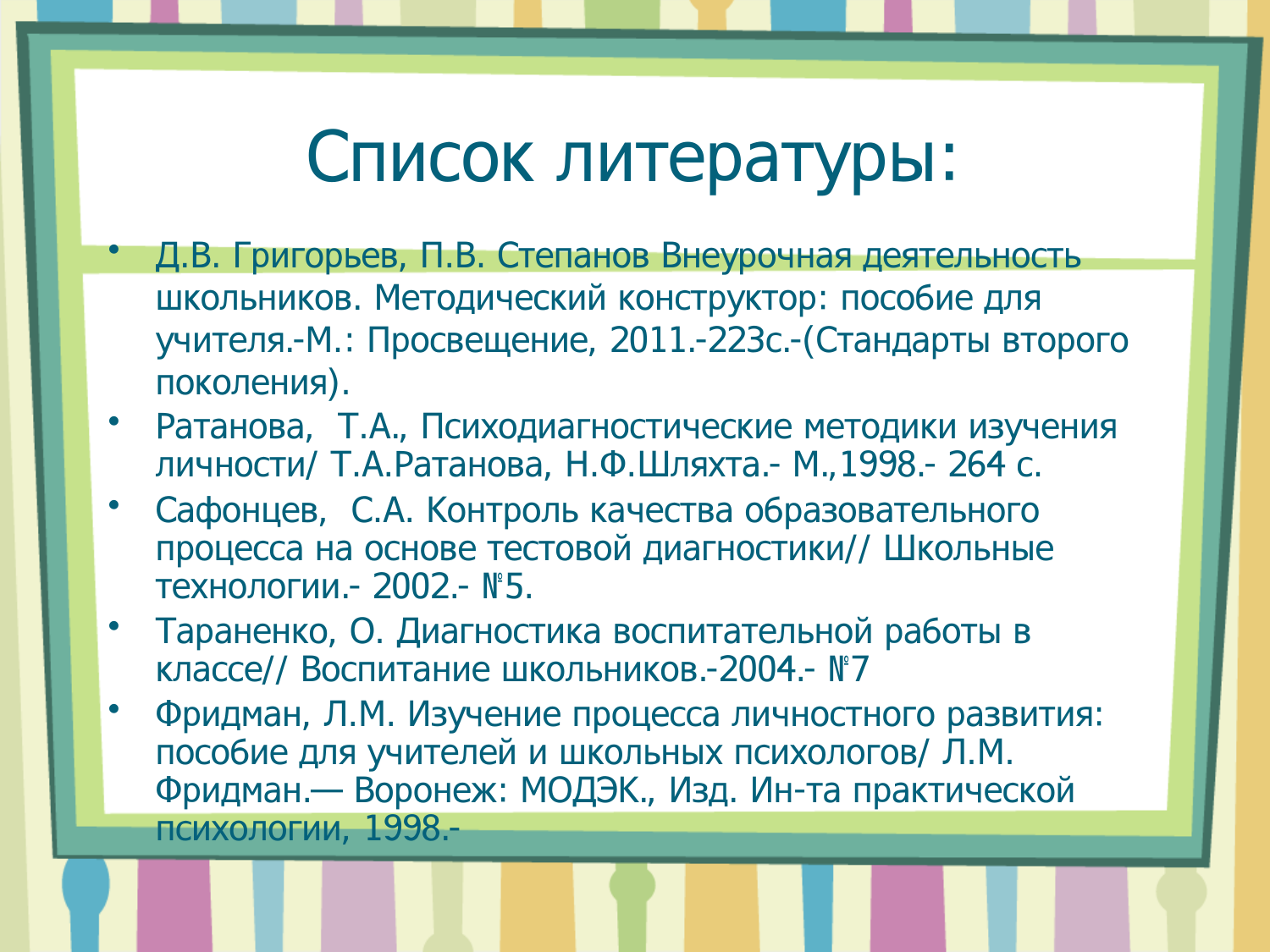

# Список литературы:
Д.В. Григорьев, П.В. Степанов Внеурочная деятельность школьников. Методический конструктор: пособие для учителя.-М.: Просвещение, 2011.-223с.-(Стандарты второго поколения).
Ратанова,  Т.А., Психодиагностические методики изучения личности/ Т.А.Ратанова, Н.Ф.Шляхта.- М.,1998.- 264 с.
Сафонцев,  С.А. Контроль качества образовательного процесса на основе тестовой диагностики// Школьные технологии.- 2002.- №5.
Тараненко, О. Диагностика воспитательной работы в классе// Воспитание школьников.-2004.- №7
Фридман, Л.М. Изучение процесса личностного развития: пособие для учителей и школьных психологов/ Л.М. Фридман.— Воронеж: МОДЭК., Изд. Ин-та практической психологии, 1998.-